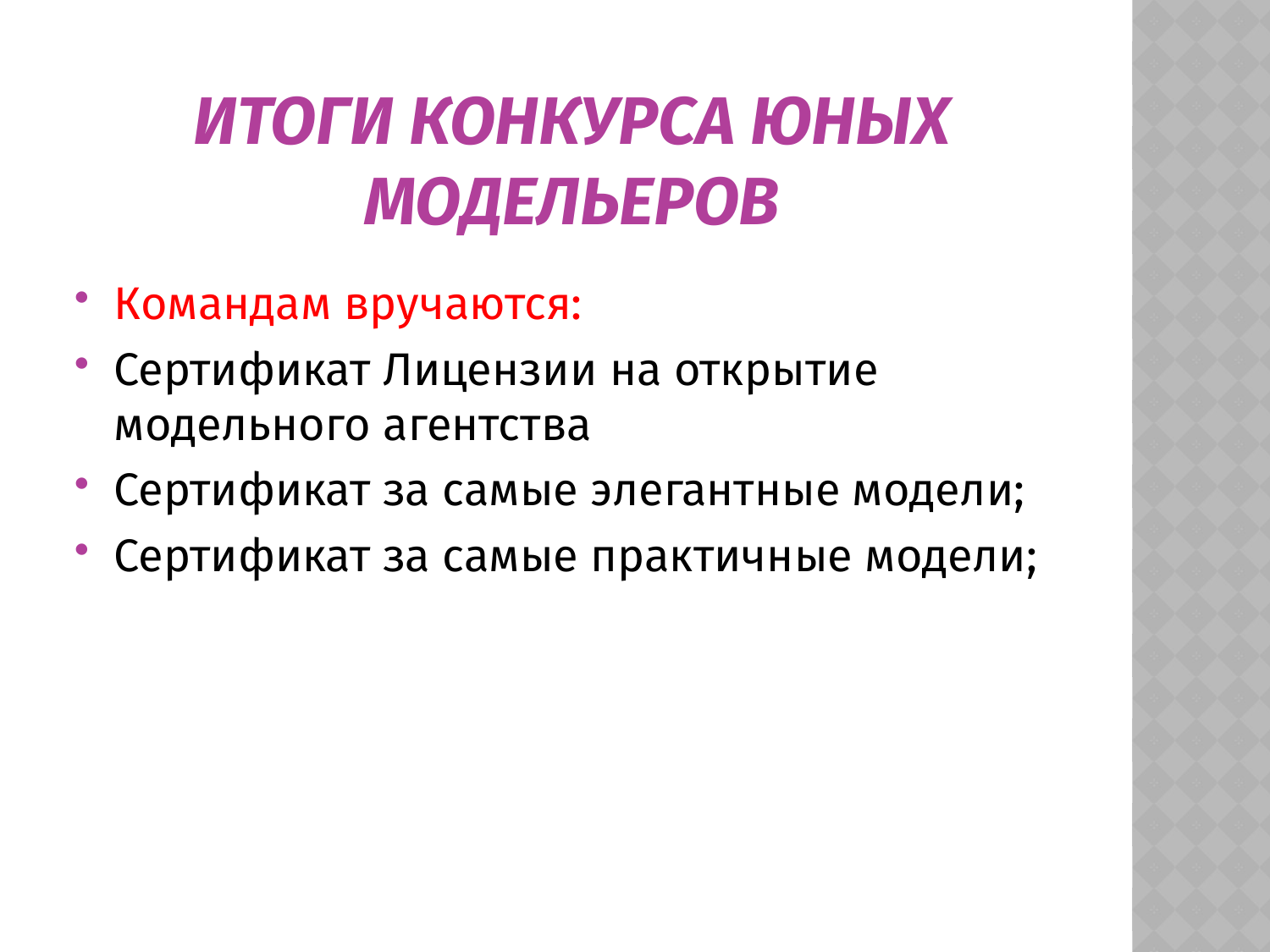

# Итоги Конкурса Юных модельеров
Командам вручаются:
Сертификат Лицензии на открытие модельного агентства
Сертификат за самые элегантные модели;
Сертификат за самые практичные модели;